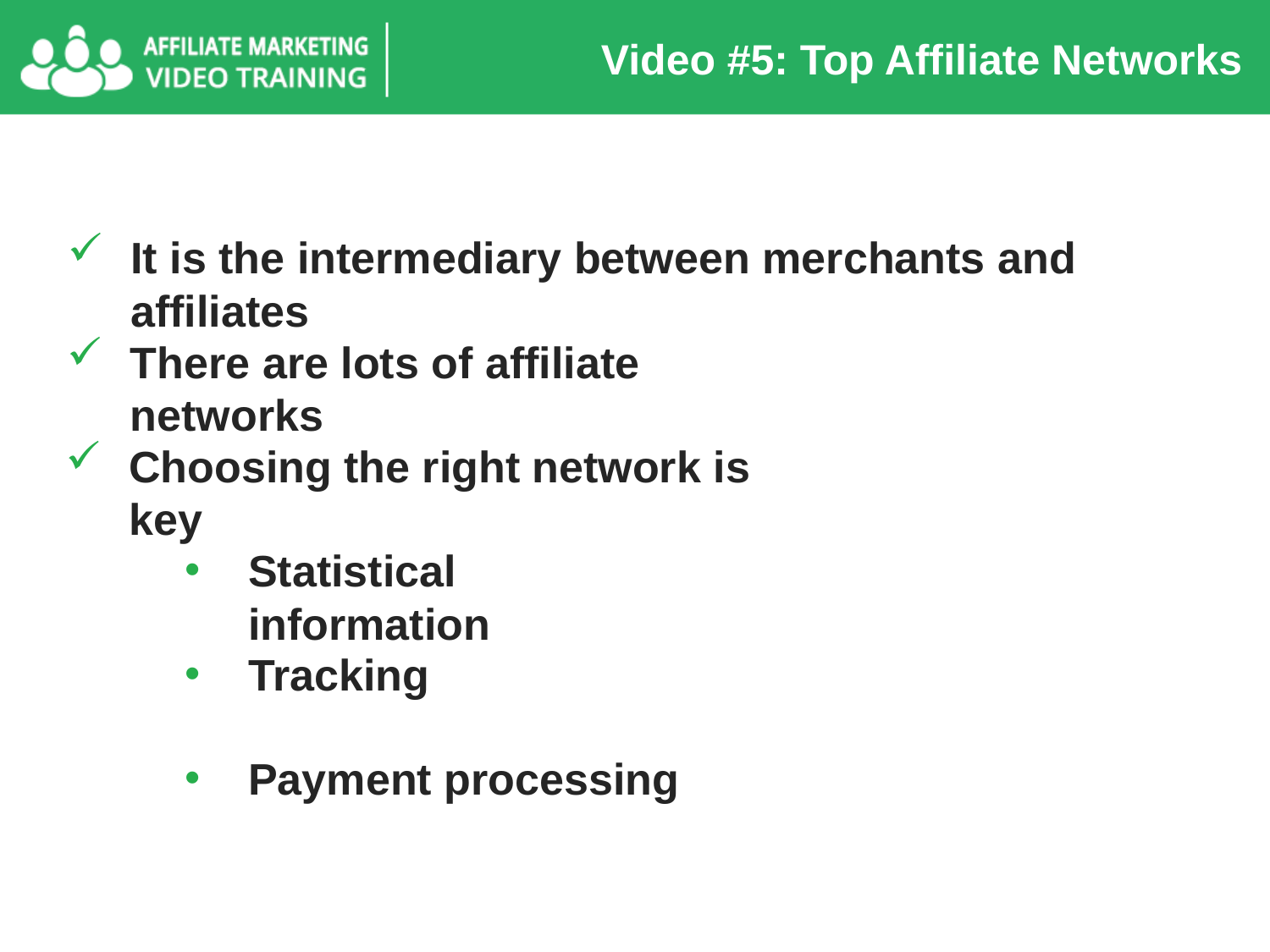

Video #5: Top Affiliate Networks
It is the intermediary between merchants and affiliates
There are lots of affiliate networks
Choosing the right network is key
Statistical information
Tracking
Payment processing